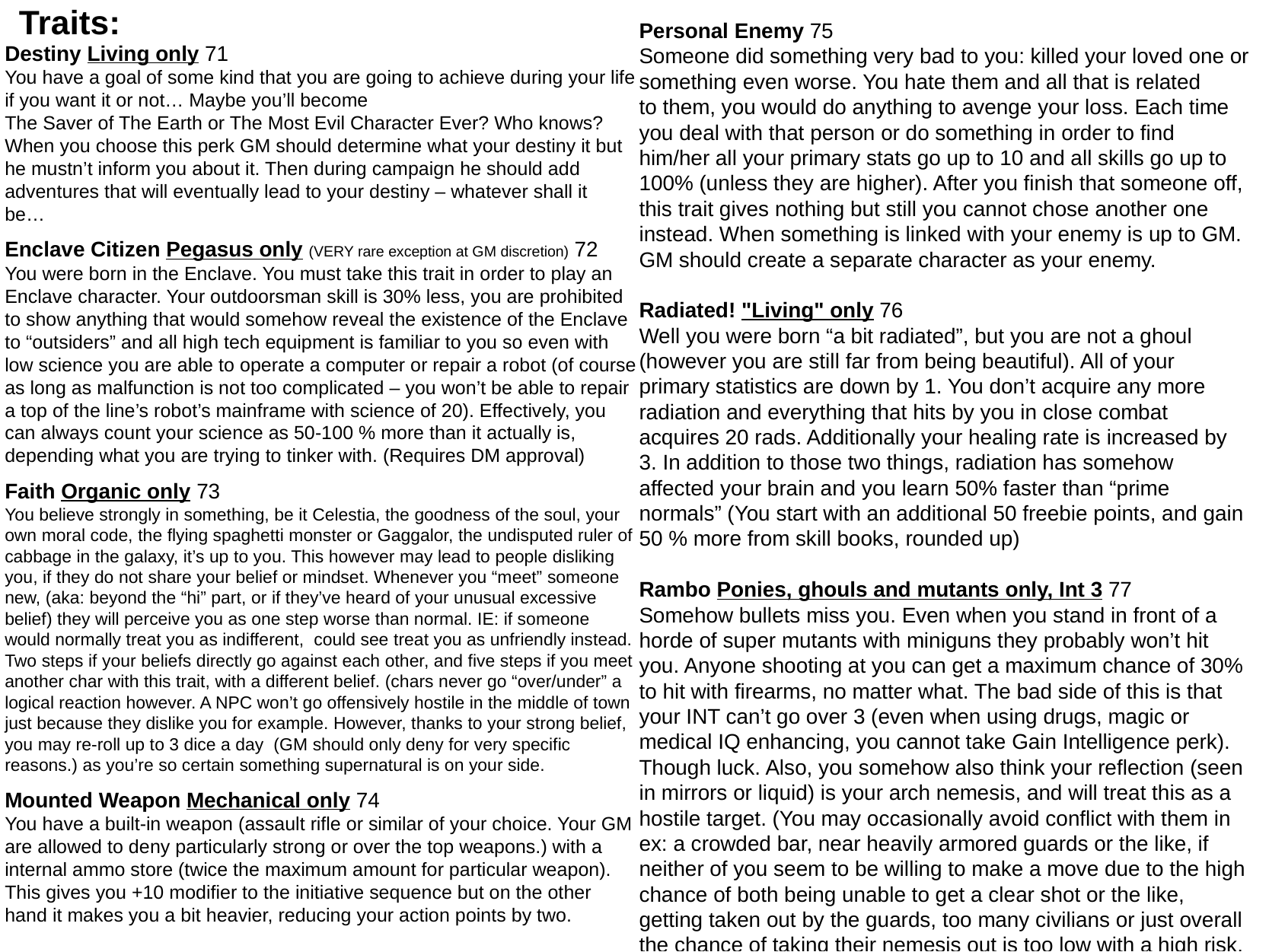

Traits:
Personal Enemy 75
Someone did something very bad to you: killed your loved one or something even worse. You hate them and all that is related
to them, you would do anything to avenge your loss. Each time you deal with that person or do something in order to find him/her all your primary stats go up to 10 and all skills go up to 100% (unless they are higher). After you finish that someone off, this trait gives nothing but still you cannot chose another one instead. When something is linked with your enemy is up to GM. GM should create a separate character as your enemy.
Radiated! "Living" only 76
Well you were born “a bit radiated”, but you are not a ghoul (however you are still far from being beautiful). All of your primary statistics are down by 1. You don’t acquire any more radiation and everything that hits by you in close combat acquires 20 rads. Additionally your healing rate is increased by 3. In addition to those two things, radiation has somehow affected your brain and you learn 50% faster than “prime normals” (You start with an additional 50 freebie points, and gain 50 % more from skill books, rounded up)
Rambo Ponies, ghouls and mutants only, Int 3 77
Somehow bullets miss you. Even when you stand in front of a horde of super mutants with miniguns they probably won’t hit you. Anyone shooting at you can get a maximum chance of 30% to hit with firearms, no matter what. The bad side of this is that your INT can’t go over 3 (even when using drugs, magic or medical IQ enhancing, you cannot take Gain Intelligence perk). Though luck. Also, you somehow also think your reflection (seen in mirrors or liquid) is your arch nemesis, and will treat this as a hostile target. (You may occasionally avoid conflict with them in ex: a crowded bar, near heavily armored guards or the like, if neither of you seem to be willing to make a move due to the high chance of both being unable to get a clear shot or the like,  getting taken out by the guards, too many civilians or just overall the chance of taking their nemesis out is too low with a high risk.
Destiny Living only 71
You have a goal of some kind that you are going to achieve during your life if you want it or not… Maybe you’ll become
The Saver of The Earth or The Most Evil Character Ever? Who knows? When you choose this perk GM should determine what your destiny it but he mustn’t inform you about it. Then during campaign he should add adventures that will eventually lead to your destiny – whatever shall it be…

Enclave Citizen Pegasus only (VERY rare exception at GM discretion) 72
You were born in the Enclave. You must take this trait in order to play an Enclave character. Your outdoorsman skill is 30% less, you are prohibited to show anything that would somehow reveal the existence of the Enclave to “outsiders” and all high tech equipment is familiar to you so even with low science you are able to operate a computer or repair a robot (of course as long as malfunction is not too complicated – you won’t be able to repair a top of the line’s robot’s mainframe with science of 20). Effectively, you can always count your science as 50-100 % more than it actually is, depending what you are trying to tinker with. (Requires DM approval)
Faith Organic only 73
You believe strongly in something, be it Celestia, the goodness of the soul, your own moral code, the flying spaghetti monster or Gaggalor, the undisputed ruler of cabbage in the galaxy, it’s up to you. This however may lead to people disliking you, if they do not share your belief or mindset. Whenever you “meet” someone new, (aka: beyond the “hi” part, or if they’ve heard of your unusual excessive belief) they will perceive you as one step worse than normal. IE: if someone would normally treat you as indifferent,  could see treat you as unfriendly instead. Two steps if your beliefs directly go against each other, and five steps if you meet another char with this trait, with a different belief. (chars never go “over/under” a logical reaction however. A NPC won’t go offensively hostile in the middle of town just because they dislike you for example. However, thanks to your strong belief, you may re-roll up to 3 dice a day  (GM should only deny for very specific reasons.) as you’re so certain something supernatural is on your side.

Mounted Weapon Mechanical only 74
You have a built-in weapon (assault rifle or similar of your choice. Your GM are allowed to deny particularly strong or over the top weapons.) with a internal ammo store (twice the maximum amount for particular weapon). This gives you +10 modifier to the initiative sequence but on the other hand it makes you a bit heavier, reducing your action points by two.